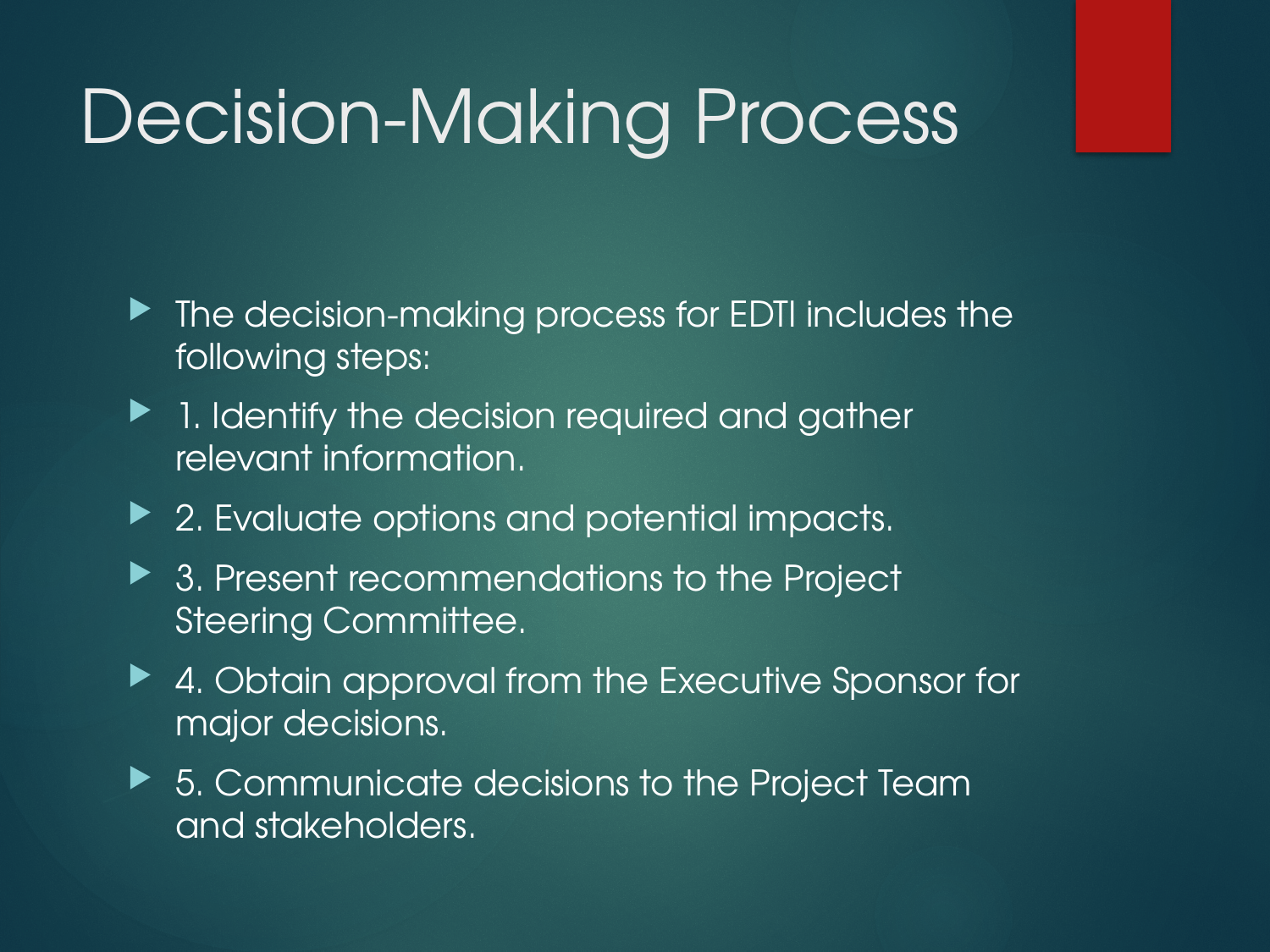

# Decision-Making Process
The decision-making process for EDTI includes the following steps:
1. Identify the decision required and gather relevant information.
2. Evaluate options and potential impacts.
3. Present recommendations to the Project Steering Committee.
4. Obtain approval from the Executive Sponsor for major decisions.
5. Communicate decisions to the Project Team and stakeholders.